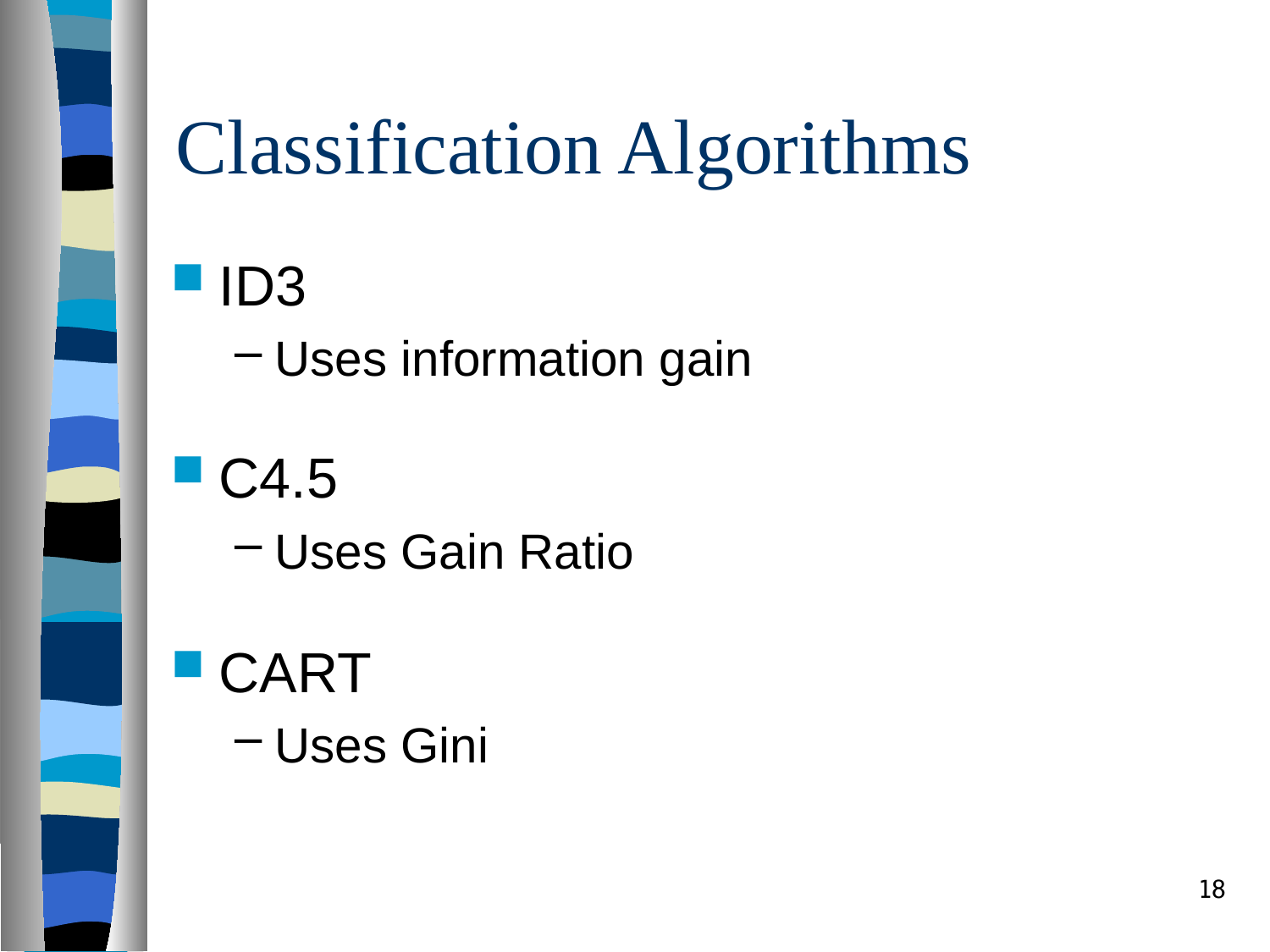

# Classification Algorithms
ID3
Uses information gain

C4.5
Uses Gain Ratio

CART
Uses Gini
18